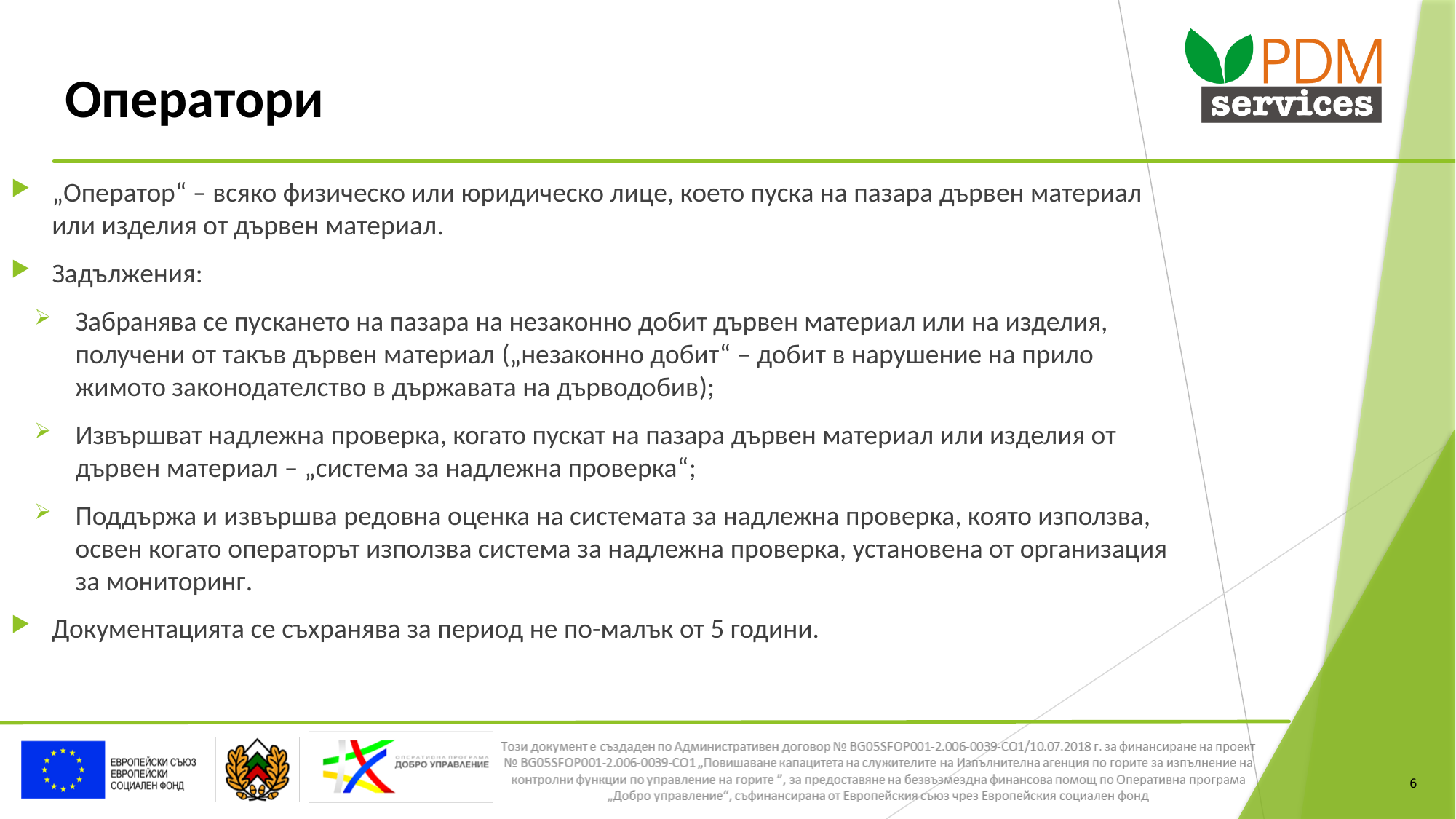

# Оператори
„Оператор“ – всяко физическо или юридическо лице, което пуска на пазара дървен материал или изделия от дървен материал.
Задължения:
Забранява се пускането на пазара на незаконно добит дървен материал или на изделия, получени от такъв дървен материал („незаконно добит“ – добит в нарушение на прило­ жимото законодателство в държавата на дърводобив);
Извършват надлежна проверка, когато пускат на пазара дървен материал или изделия от дървен материал – „система за надлежна проверка“;
Поддържа и извършва редовна оценка на системата за надлежна проверка, която използва, освен когато операторът използва система за надлежна проверка, установена от организация за мониторинг.
Документацията се съхранява за период не по-малък от 5 години.

6